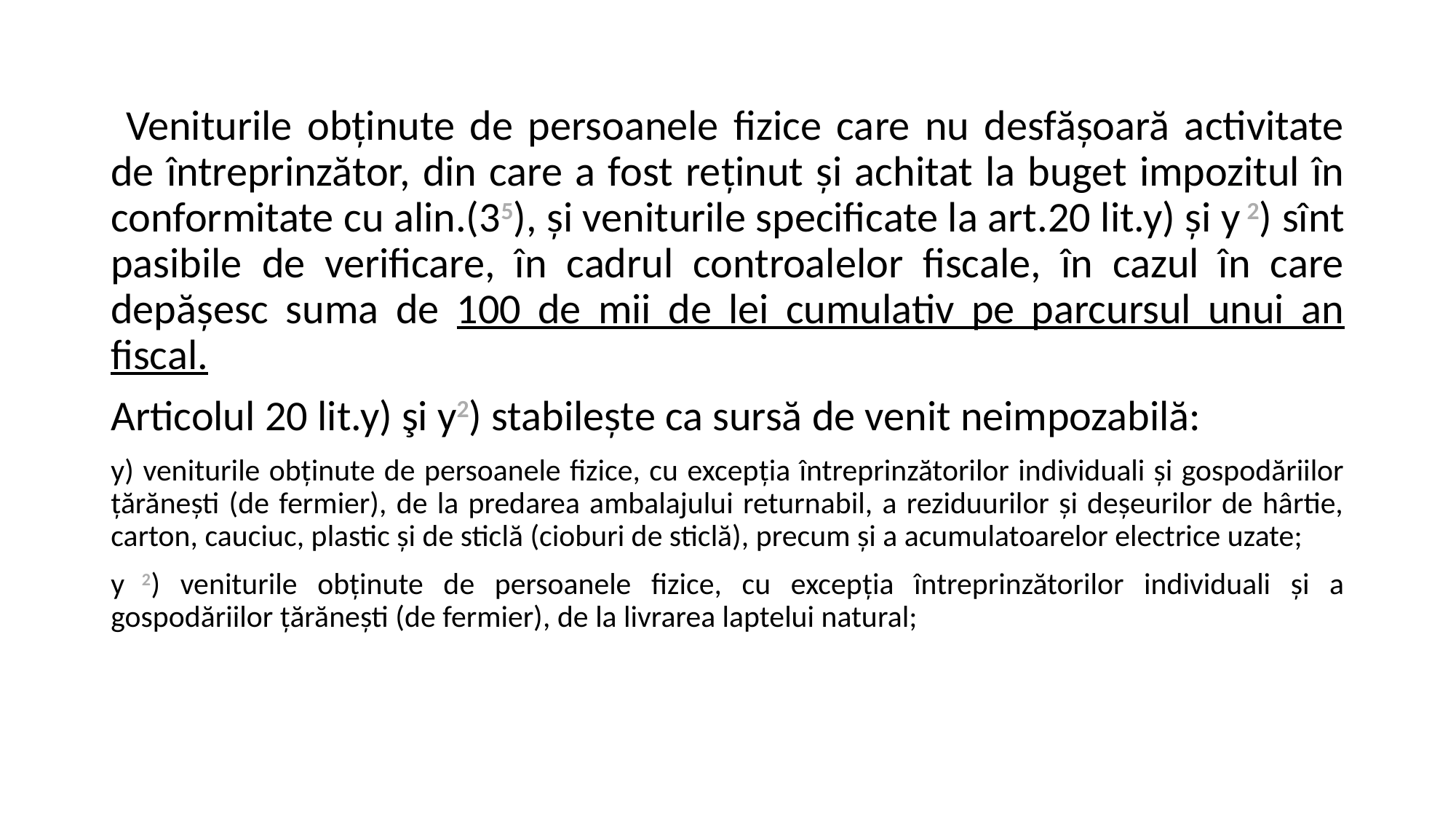

Veniturile obţinute de persoanele fizice care nu desfăşoară activitate de întreprinzător, din care a fost reţinut şi achitat la buget impozitul în conformitate cu alin.(35), şi veniturile specificate la art.20 lit.y) şi y 2) sînt pasibile de verificare, în cadrul controalelor fiscale, în cazul în care depăşesc suma de 100 de mii de lei cumulativ pe parcursul unui an fiscal.
Articolul 20 lit.y) şi y2) stabilește ca sursă de venit neimpozabilă:
y) veniturile obţinute de persoanele fizice, cu excepţia întreprinzătorilor individuali şi gospodăriilor ţărăneşti (de fermier), de la predarea ambalajului returnabil, a reziduurilor şi deşeurilor de hârtie, carton, cauciuc, plastic şi de sticlă (cioburi de sticlă), precum şi a acumulatoarelor electrice uzate;
y 2) veniturile obţinute de persoanele fizice, cu excepţia întreprinzătorilor individuali şi a gospodăriilor ţărăneşti (de fermier), de la livrarea laptelui natural;